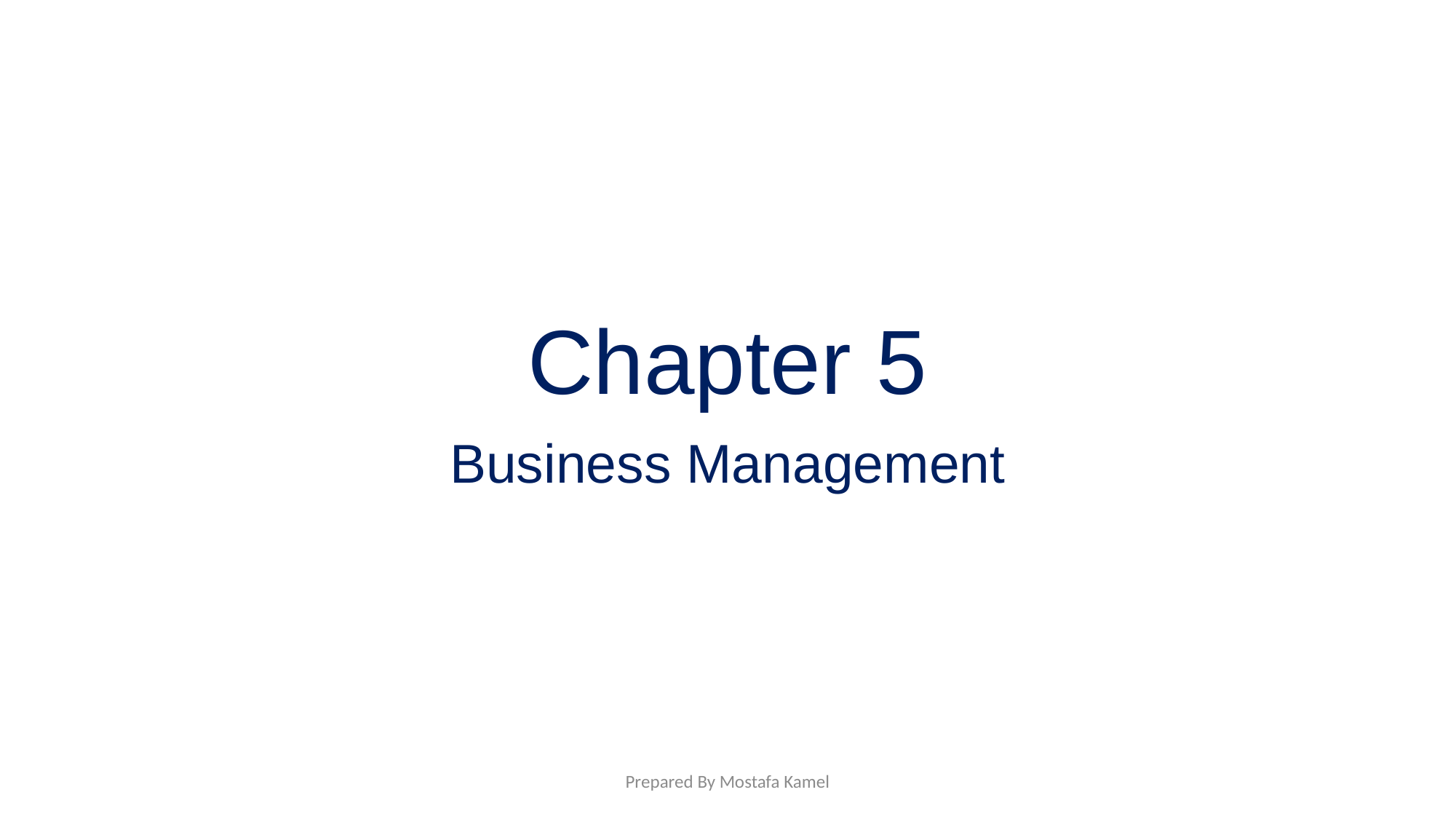

# Chapter 5
Business Management
Prepared By Mostafa Kamel